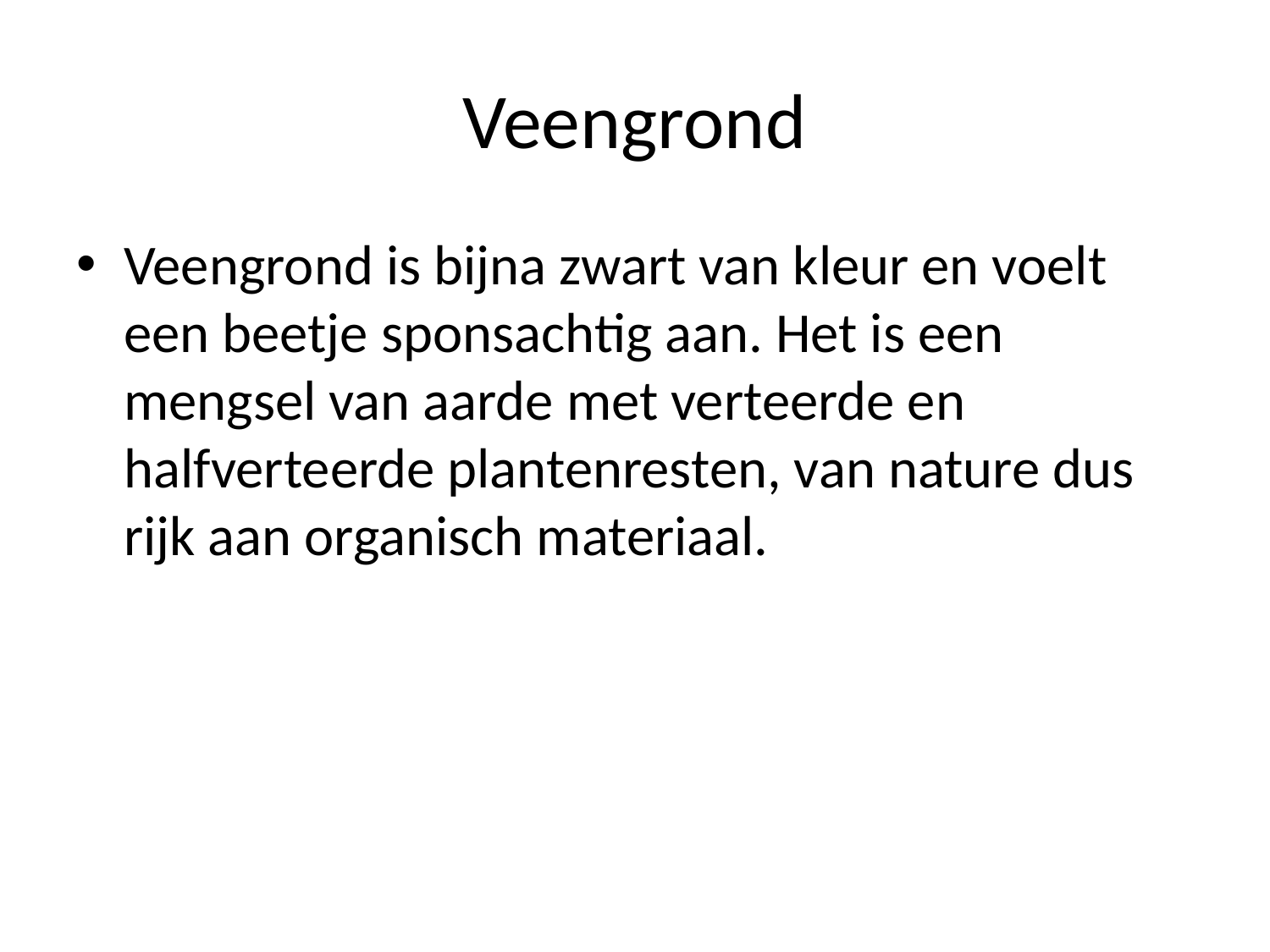

# Veengrond
Veengrond is bijna zwart van kleur en voelt een beetje sponsachtig aan. Het is een mengsel van aarde met verteerde en halfverteerde plantenresten, van nature dus rijk aan organisch materiaal.